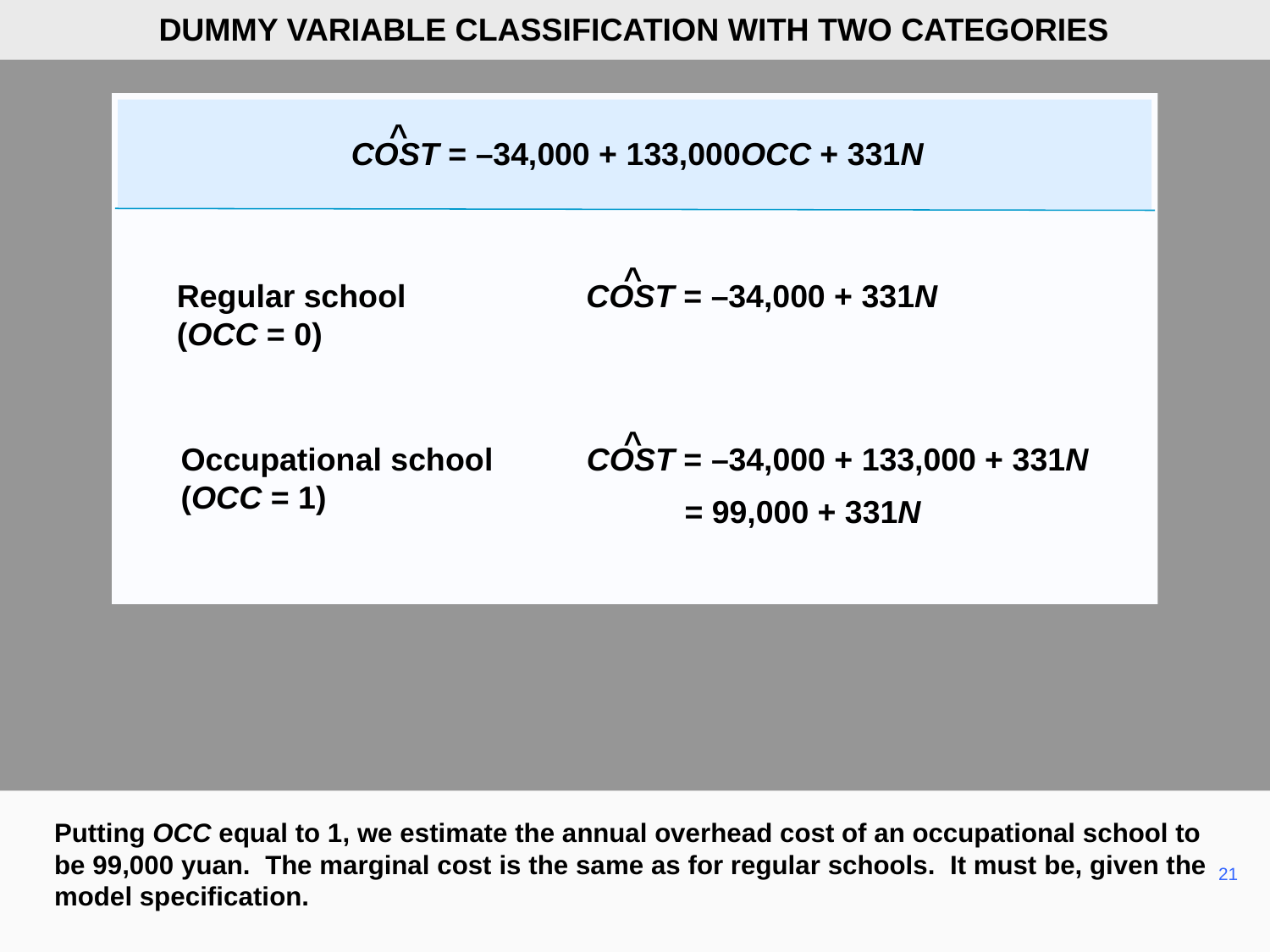

DUMMY VARIABLE CLASSIFICATION WITH TWO CATEGORIES

^
COST = –34,000 + 133,000OCC + 331N

^
COST = –34,000 + 331N
Regular school
(OCC = 0)
^
COST = –34,000 + 133,000 + 331N
Occupational school
(OCC = 1)
= 99,000 + 331N

Putting OCC equal to 1, we estimate the annual overhead cost of an occupational school to be 99,000 yuan.  The marginal cost is the same as for regular schools.  It must be, given the model specification.
21